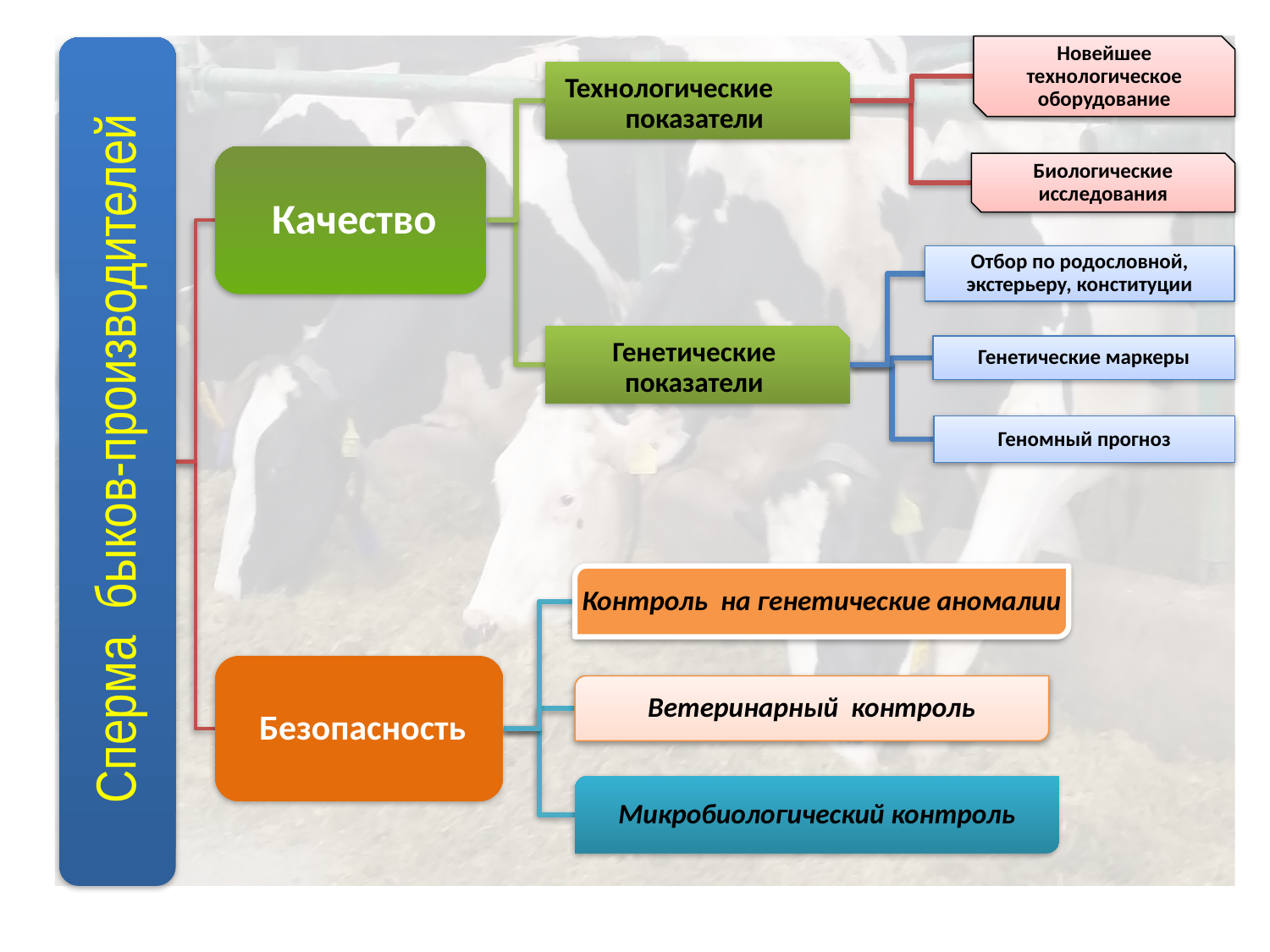

Сперма  быков-производителей
Качество
Технологические         показатели
Новейшее технологическое оборудование
Биологические исследования
Генетические показатели
Отбор по родословной, экстерьеру, конституции
Генетические маркеры
Геномный прогноз
Безопасность
Контроль  на генетические аномалии
Ветеринарный  контроль
Микробиологический контроль